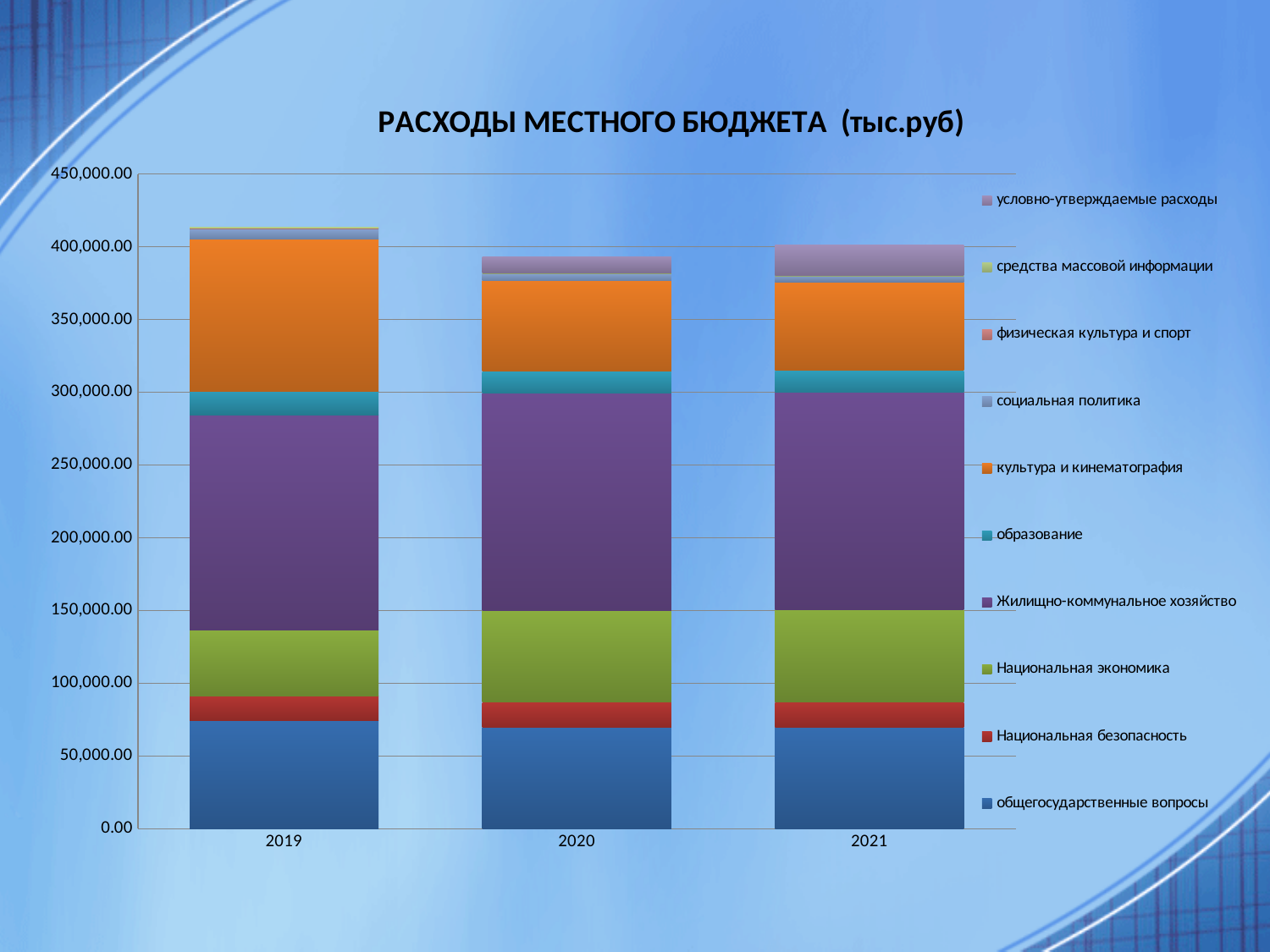

### Chart: РАСХОДЫ МЕСТНОГО БЮДЖЕТА  (тыс.руб)

| Category | общегосударственные вопросы | Национальная безопасность | Национальная экономика | Жилищно-коммунальное хозяйство | образование | культура и кинематография | социальная политика | физическая культура и спорт | средства массовой информации | условно-утверждаемые расходы |
|---|---|---|---|---|---|---|---|---|---|---|
| 2019 | 74504.7 | 16531.7 | 45449.4 | 147967.3 | 16126.6 | 104482.9 | 7108.7 | 800.0 | 500.0 | 0.0 |
| 2020 | 69603.0 | 17291.7 | 63331.7 | 149127.5 | 14942.1 | 62759.3 | 4500.9 | 0.0 | 700.0 | 10500.0 |
| 2021 | 69603.0 | 17291.7 | 63830.5 | 149353.3 | 14930.9 | 60613.9 | 3900.0 | 0.0 | 700.0 | 21000.0 |